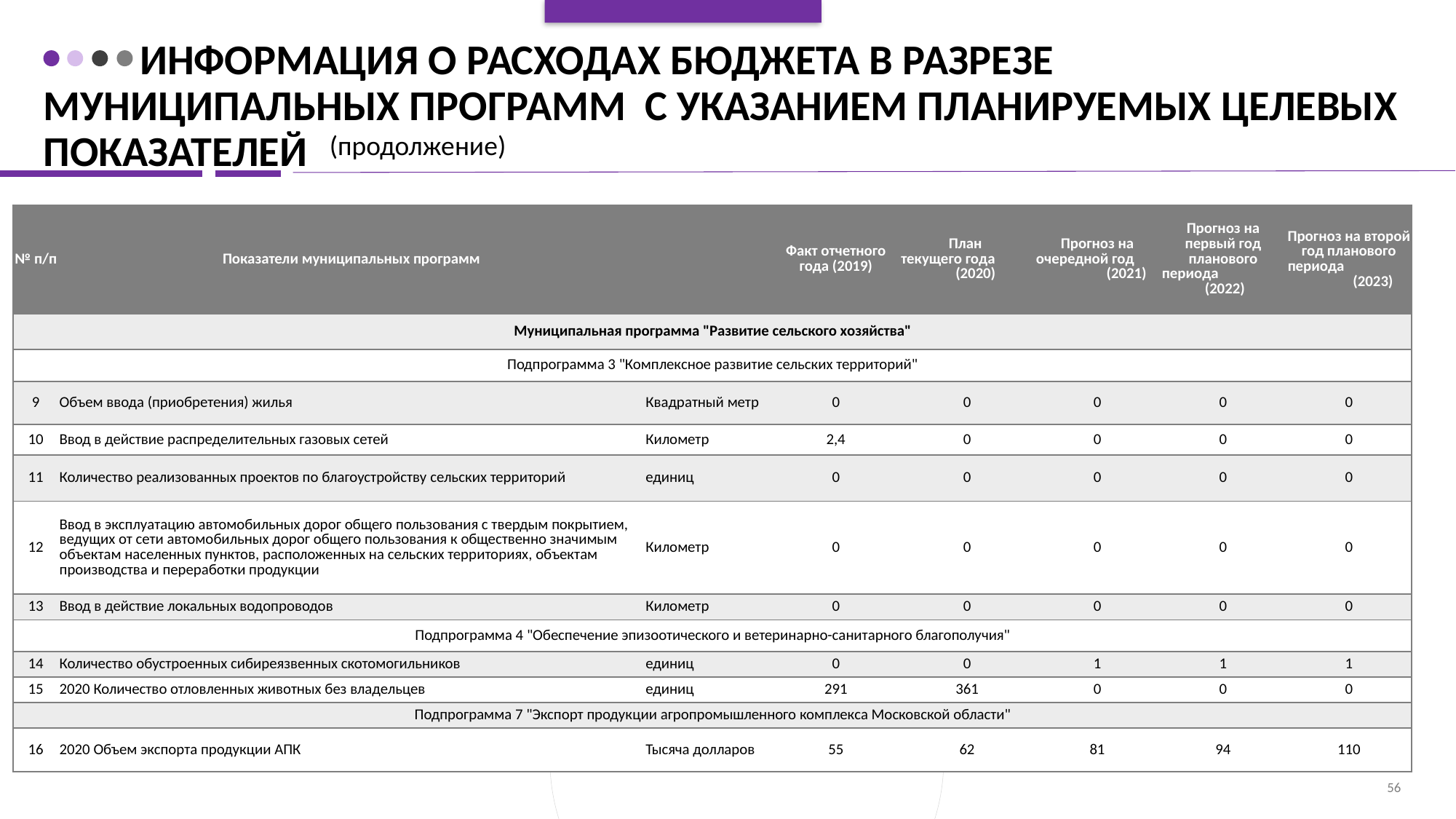

# Информация о расходах бюджета в разрезе муниципальных программ  с указанием планируемых целевых показателей
(продолжение)
| № п/п | Показатели муниципальных программ |  | Факт отчетного года (2019) | План текущего года (2020) | Прогноз на очередной год (2021) | Прогноз на первый год планового периода (2022) | Прогноз на второй год планового периода (2023) |
| --- | --- | --- | --- | --- | --- | --- | --- |
| Муниципальная программа "Развитие сельского хозяйства" |  |  |  |  |  |  |  |
| Подпрограмма 3 "Комплексное развитие сельских территорий" |  |  |  |  |  |  |  |
| 9 | Объем ввода (приобретения) жилья | Квадратный метр | 0 | 0 | 0 | 0 | 0 |
| 10 | Ввод в действие распределительных газовых сетей | Километр | 2,4 | 0 | 0 | 0 | 0 |
| 11 | Количество реализованных проектов по благоустройству сельских территорий | единиц | 0 | 0 | 0 | 0 | 0 |
| 12 | Ввод в эксплуатацию автомобильных дорог общего пользования с твердым покрытием, ведущих от сети автомобильных дорог общего пользования к общественно значимым объектам населенных пунктов, расположенных на сельских территориях, объектам производства и переработки продукции | Километр | 0 | 0 | 0 | 0 | 0 |
| 13 | Ввод в действие локальных водопроводов | Километр | 0 | 0 | 0 | 0 | 0 |
| Подпрограмма 4 "Обеспечение эпизоотического и ветеринарно-санитарного благополучия" |  |  |  |  |  |  |  |
| 14 | Количество обустроенных сибиреязвенных скотомогильников | единиц | 0 | 0 | 1 | 1 | 1 |
| 15 | 2020 Количество отловленных животных без владельцев | единиц | 291 | 361 | 0 | 0 | 0 |
| Подпрограмма 7 "Экспорт продукции агропромышленного комплекса Московской области" |  |  |  |  |  |  |  |
| 16 | 2020 Объем экспорта продукции АПК | Тысяча долларов | 55 | 62 | 81 | 94 | 110 |
56